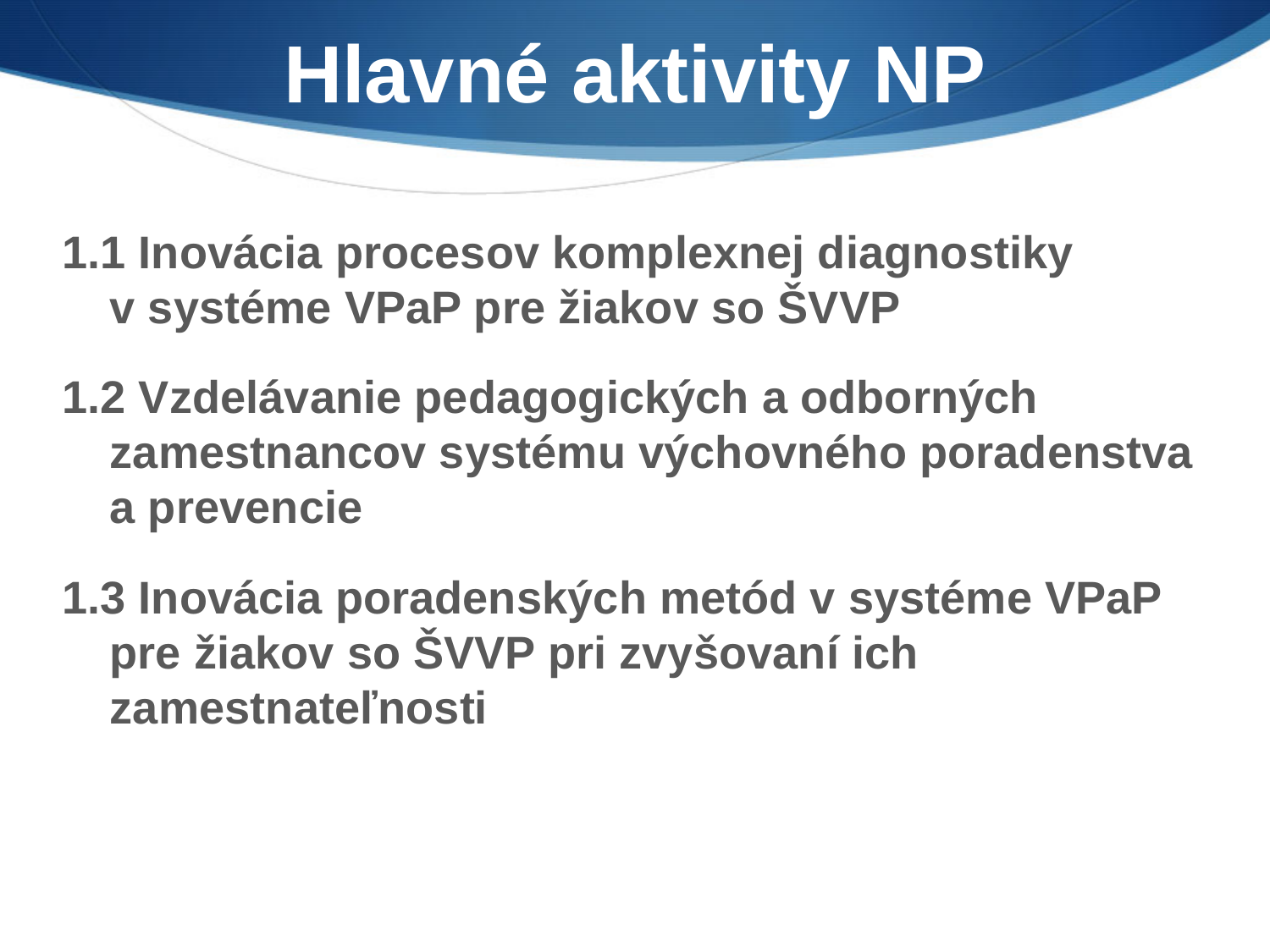

Hlavné aktivity NP
1.1 Inovácia procesov komplexnej diagnostiky v systéme VPaP pre žiakov so ŠVVP
1.2 Vzdelávanie pedagogických a odborných zamestnancov systému výchovného poradenstva a prevencie
1.3 Inovácia poradenských metód v systéme VPaP pre žiakov so ŠVVP pri zvyšovaní ich zamestnateľnosti